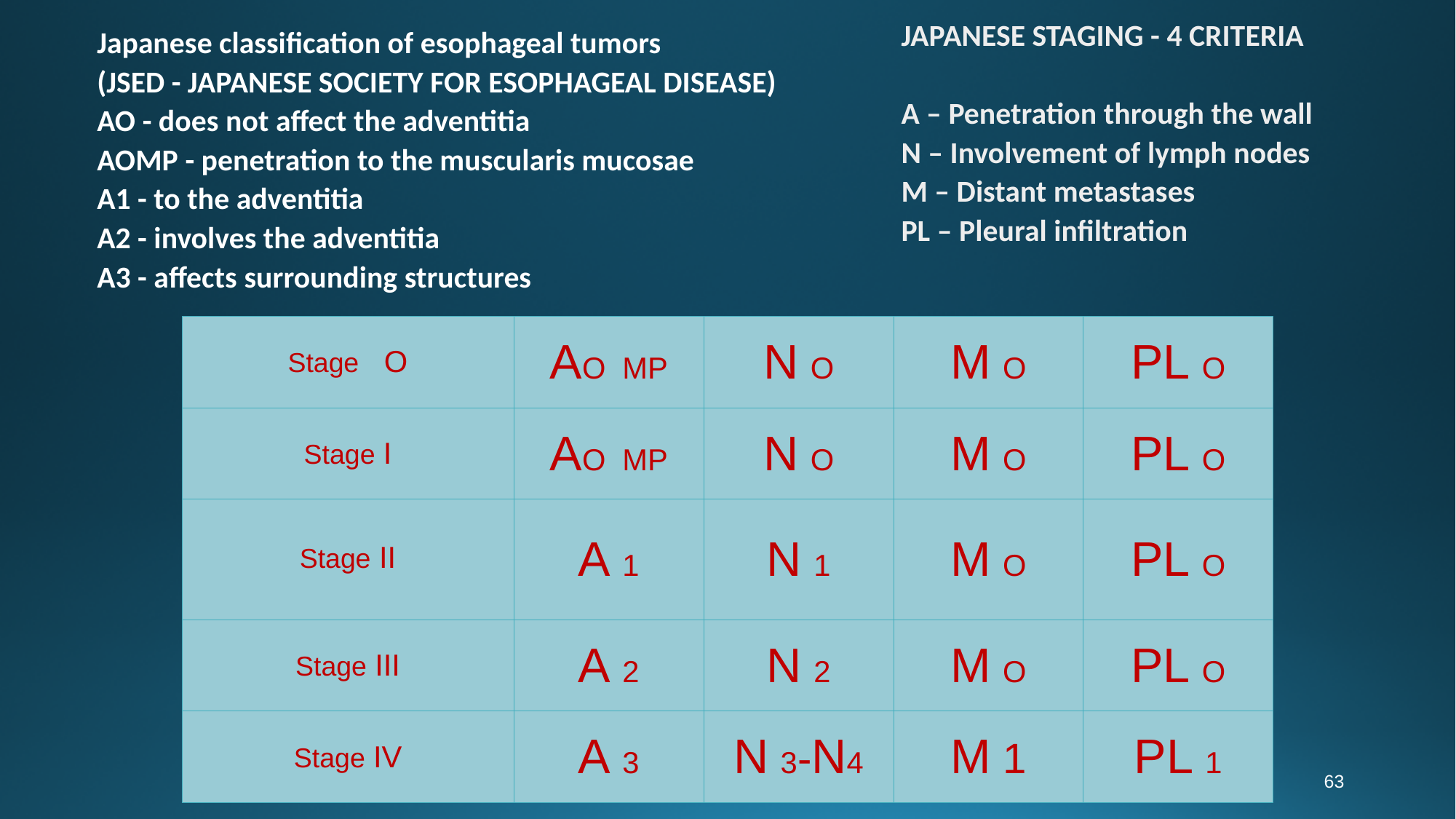

# Japanese classification of esophageal tumors (JSED - JAPANESE SOCIETY FOR ESOPHAGEAL DISEASE) AO - does not affect the adventitia AOMP - penetration to the muscularis mucosae A1 - to the adventitia A2 - involves the adventitia A3 - affects surrounding structures
JAPANESE STAGING - 4 CRITERIA
 
A – Penetration through the wall
N – Involvement of lymph nodes
M – Distant metastases
PL – Pleural infiltration
| Stage O | AO MP | N O | M O | PL O |
| --- | --- | --- | --- | --- |
| Stage I | AO MP | N O | M O | PL O |
| Stage II | A 1 | N 1 | M O | PL O |
| Stage III | A 2 | N 2 | M O | PL O |
| Stage IV | A 3 | N 3-N4 | M 1 | PL 1 |
63